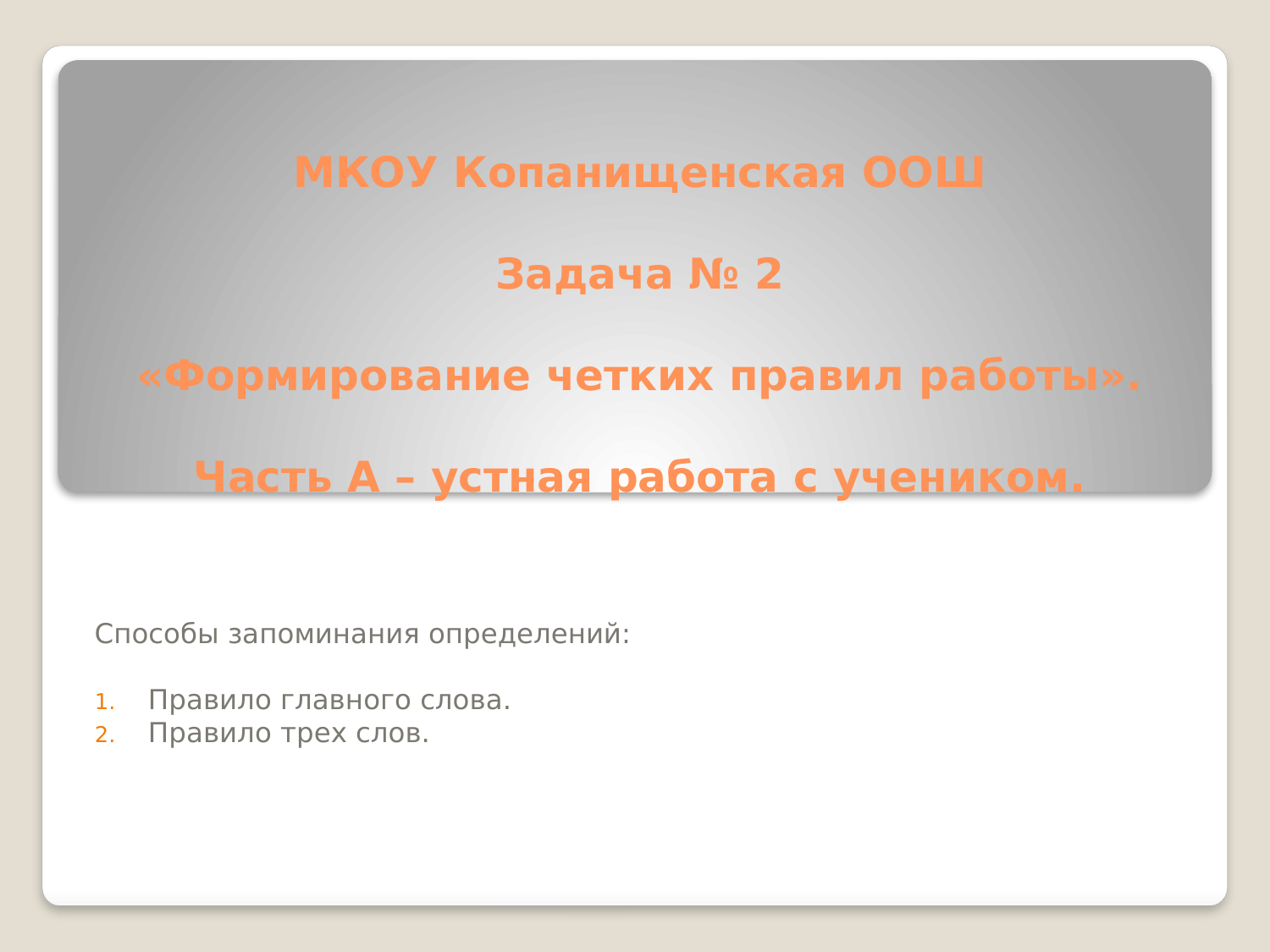

# МКОУ Копанищенская ООШ Задача № 2 «Формирование четких правил работы». Часть А – устная работа с учеником.
Способы запоминания определений:

Правило главного слова.
Правило трех слов.